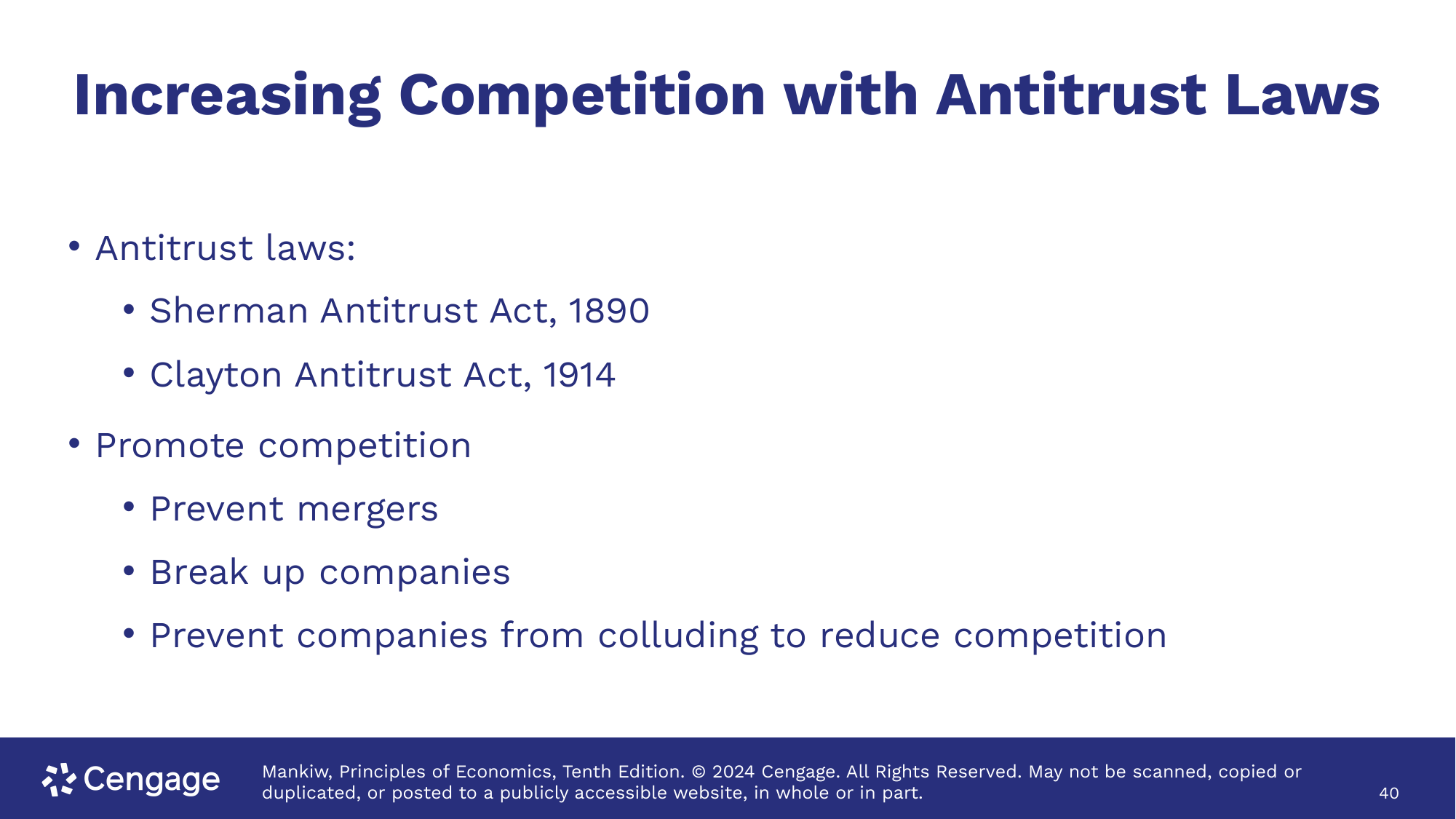

# Increasing Competition with Antitrust Laws
Antitrust laws:
Sherman Antitrust Act, 1890
Clayton Antitrust Act, 1914
Promote competition
Prevent mergers
Break up companies
Prevent companies from colluding to reduce competition